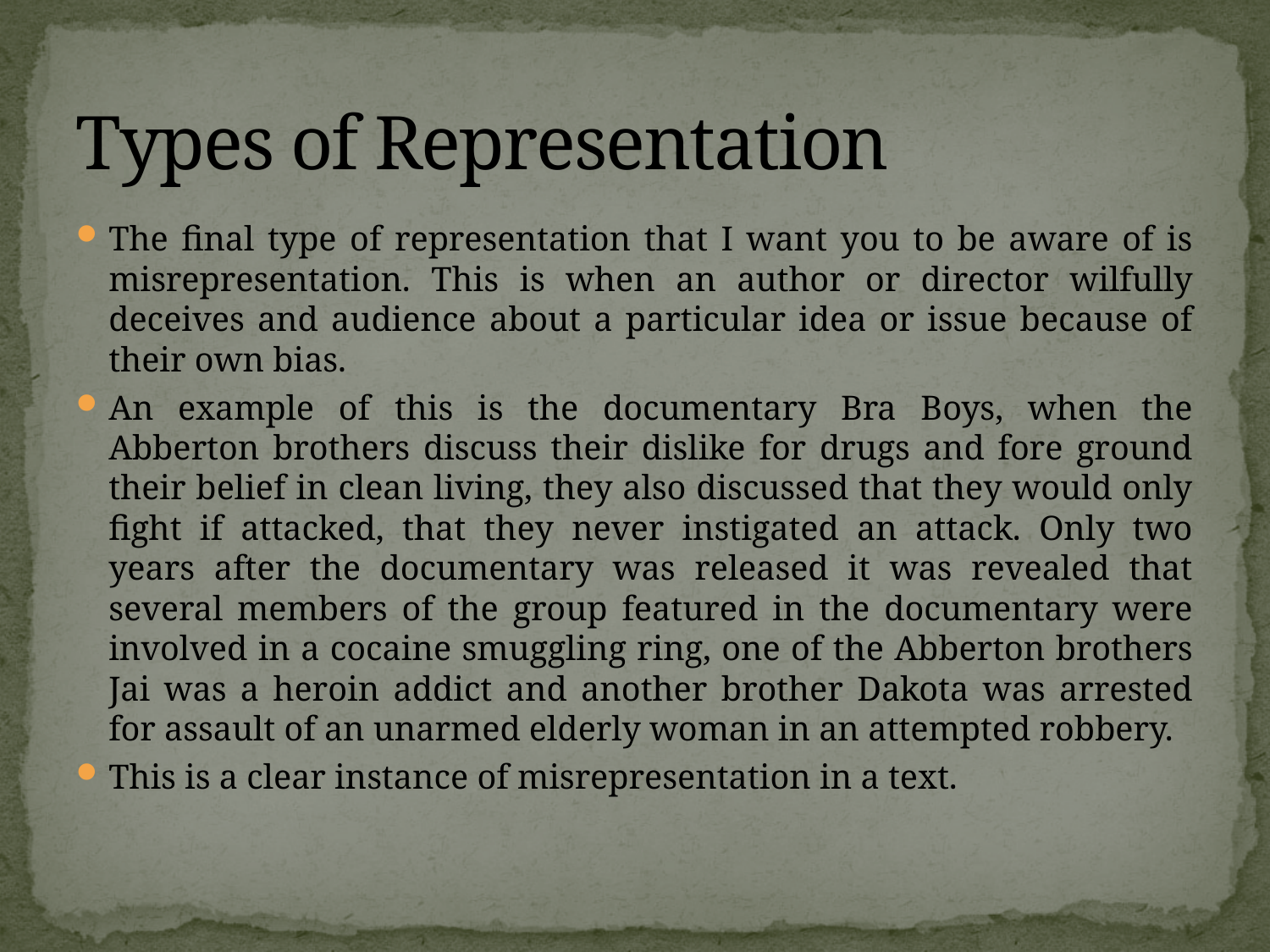

# Types of Representation
The final type of representation that I want you to be aware of is misrepresentation. This is when an author or director wilfully deceives and audience about a particular idea or issue because of their own bias.
An example of this is the documentary Bra Boys, when the Abberton brothers discuss their dislike for drugs and fore ground their belief in clean living, they also discussed that they would only fight if attacked, that they never instigated an attack. Only two years after the documentary was released it was revealed that several members of the group featured in the documentary were involved in a cocaine smuggling ring, one of the Abberton brothers Jai was a heroin addict and another brother Dakota was arrested for assault of an unarmed elderly woman in an attempted robbery.
This is a clear instance of misrepresentation in a text.